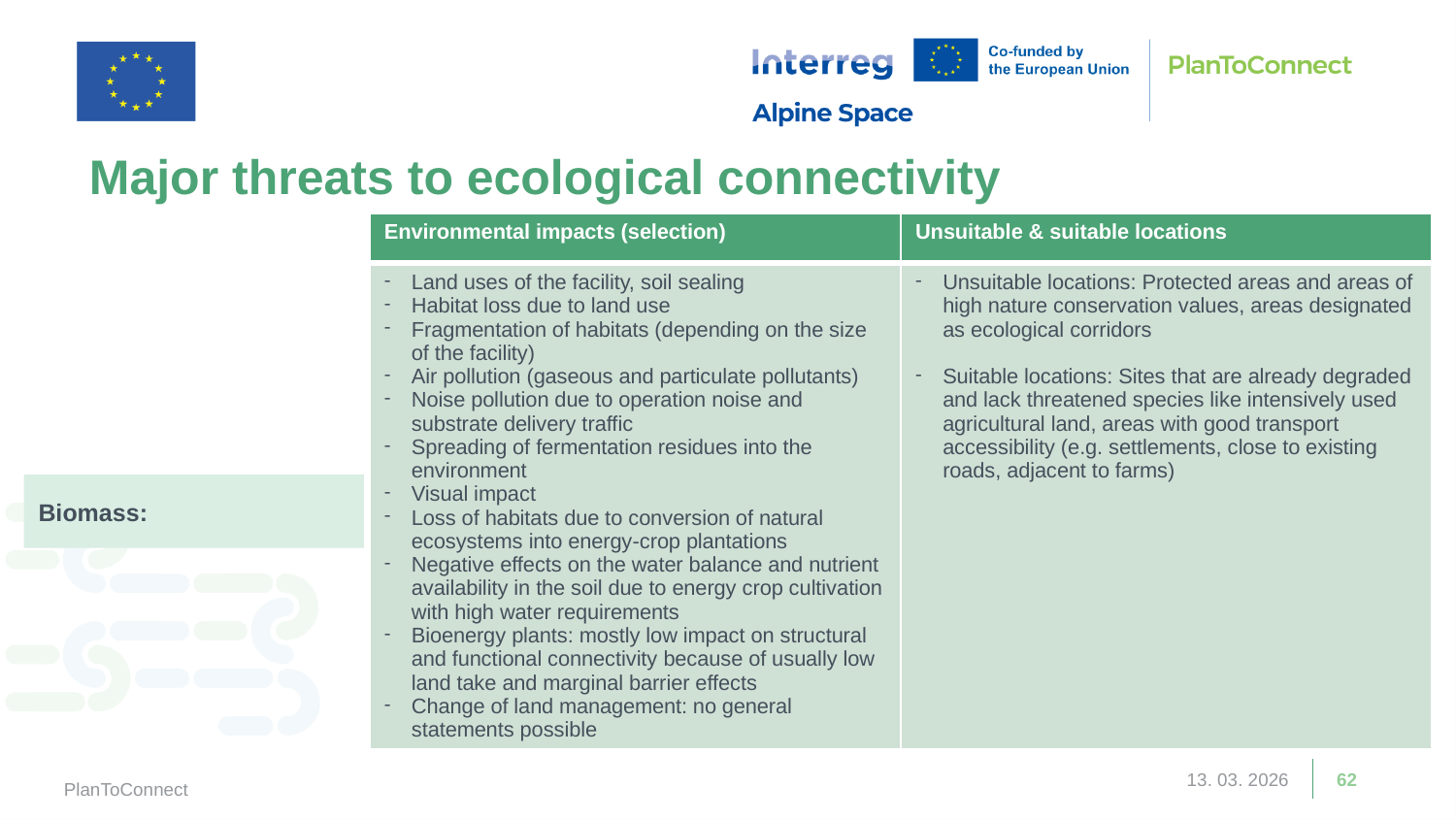

# Major threats to ecological connectivity
| Environmental impacts (selection) | Unsuitable & suitable locations |
| --- | --- |
| Land uses of the facility, soil sealing Habitat loss due to land use Fragmentation of habitats (depending on the size of the facility) Air pollution (gaseous and particulate pollutants) Noise pollution due to operation noise and substrate delivery traffic Spreading of fermentation residues into the environment Visual impact Loss of habitats due to conversion of natural ecosystems into energy-crop plantations Negative effects on the water balance and nutrient availability in the soil due to energy crop cultivation with high water requirements Bioenergy plants: mostly low impact on structural and functional connectivity because of usually low land take and marginal barrier effects Change of land management: no general statements possible | Unsuitable locations: Protected areas and areas of high nature conservation values, areas designated as ecological corridors Suitable locations: Sites that are already degraded and lack threatened species like intensively used agricultural land, areas with good transport accessibility (e.g. settlements, close to existing roads, adjacent to farms) |
Biomass:
13. 03. 2026
62
PlanToConnect